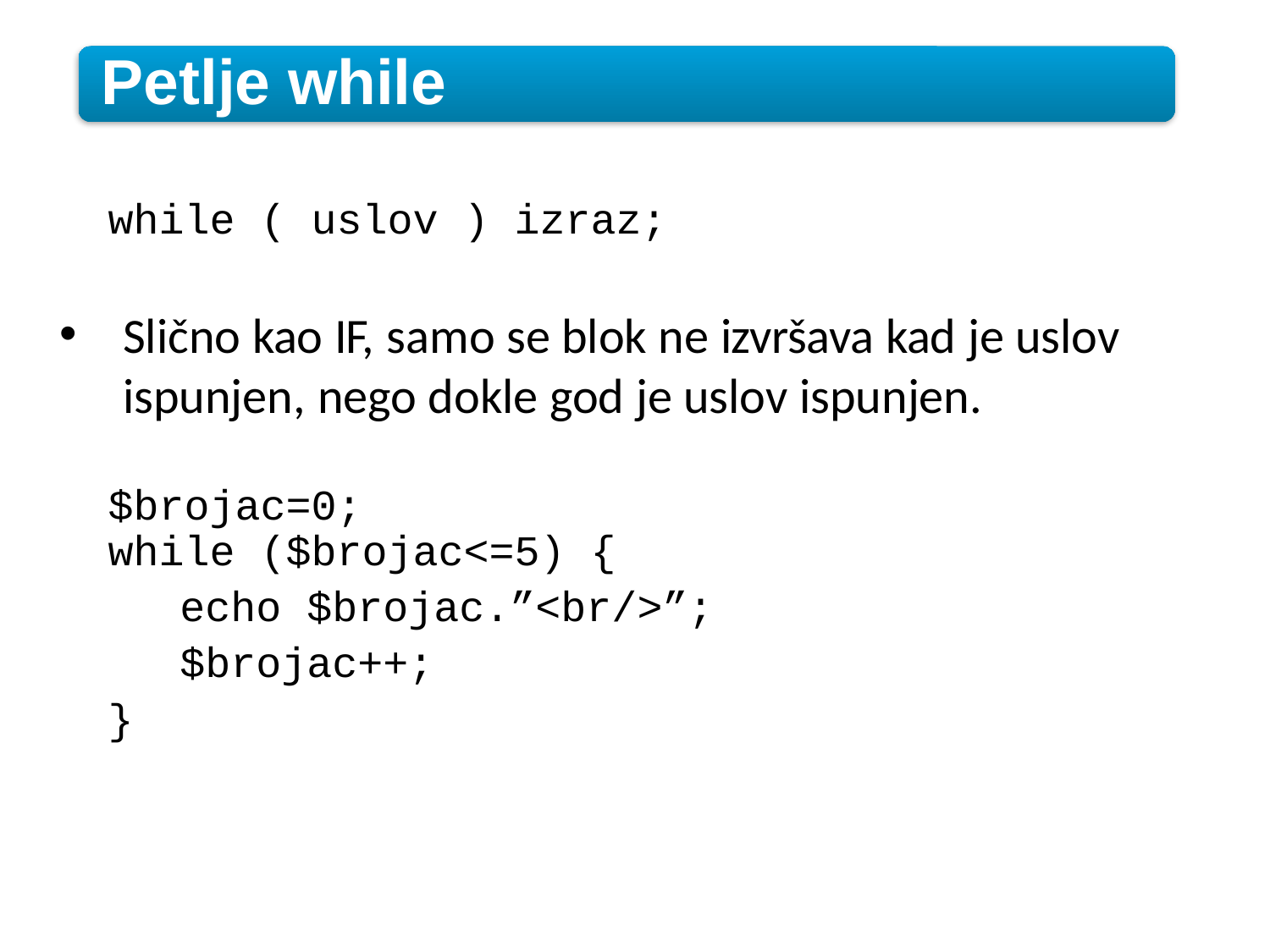

Petlje while
while ( uslov ) izraz;
Slično kao IF, samo se blok ne izvršava kad je uslov ispunjen, nego dokle god je uslov ispunjen.
$brojac=0;
while ($brojac<=5) {
echo $brojac.”<br/>”;
$brojac++;
}
4